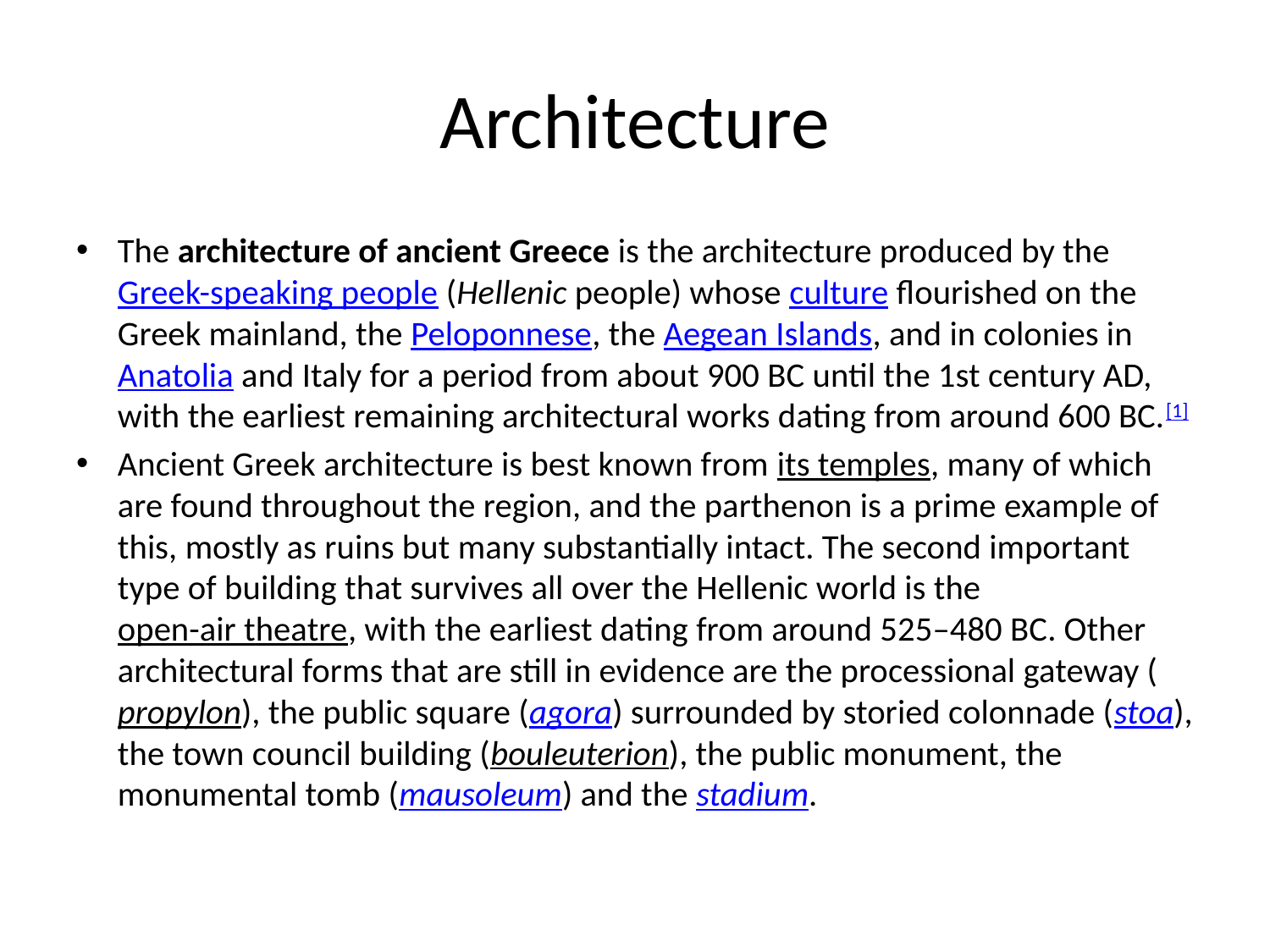

# Architecture
The architecture of ancient Greece is the architecture produced by the Greek-speaking people (Hellenic people) whose culture flourished on the Greek mainland, the Peloponnese, the Aegean Islands, and in colonies in Anatolia and Italy for a period from about 900 BC until the 1st century AD, with the earliest remaining architectural works dating from around 600 BC.[1]
Ancient Greek architecture is best known from its temples, many of which are found throughout the region, and the parthenon is a prime example of this, mostly as ruins but many substantially intact. The second important type of building that survives all over the Hellenic world is the open-air theatre, with the earliest dating from around 525–480 BC. Other architectural forms that are still in evidence are the processional gateway (propylon), the public square (agora) surrounded by storied colonnade (stoa), the town council building (bouleuterion), the public monument, the monumental tomb (mausoleum) and the stadium.